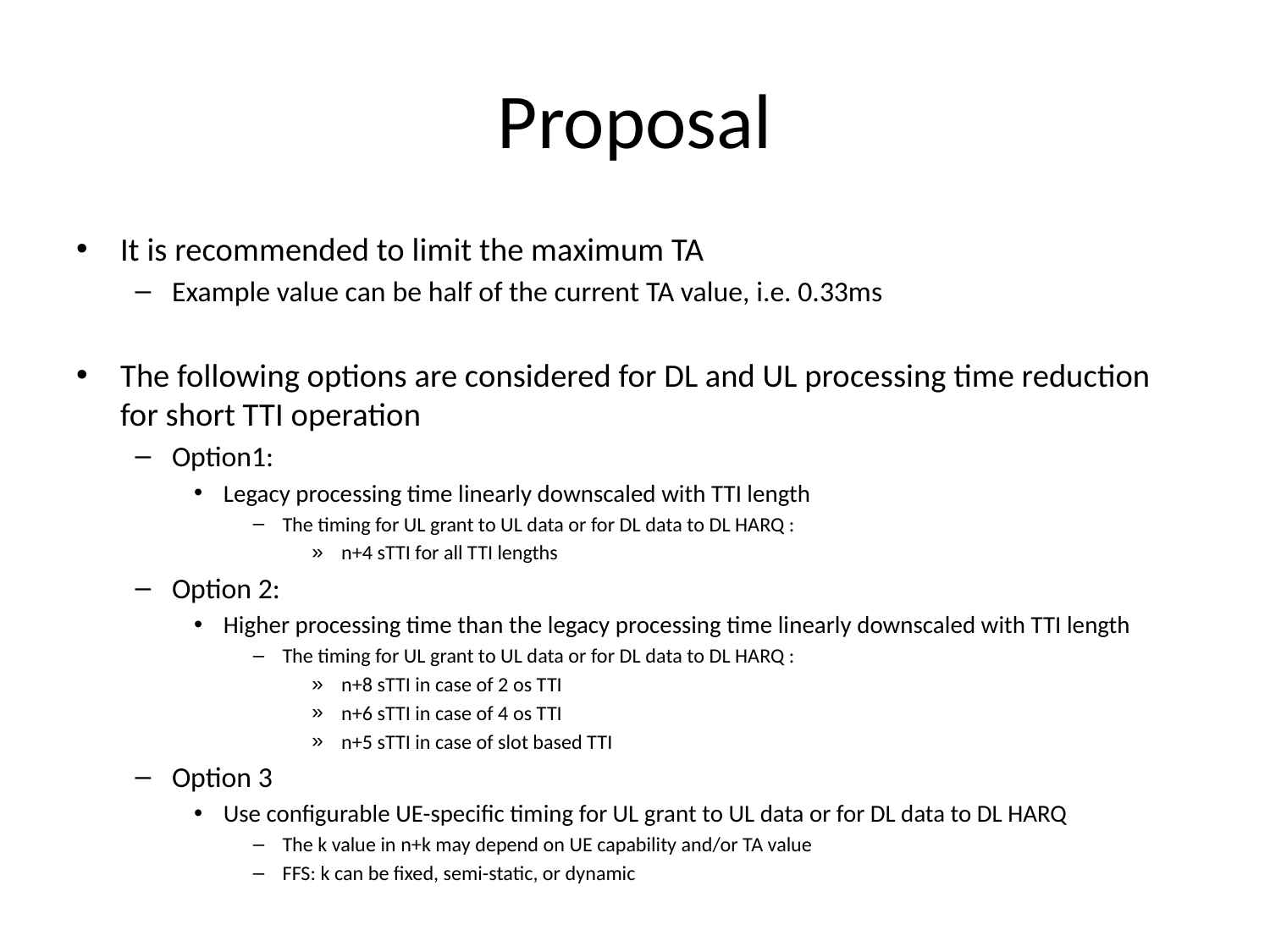

# Proposal
It is recommended to limit the maximum TA
Example value can be half of the current TA value, i.e. 0.33ms

The following options are considered for DL and UL processing time reduction for short TTI operation
Option1:
Legacy processing time linearly downscaled with TTI length
The timing for UL grant to UL data or for DL data to DL HARQ :
n+4 sTTI for all TTI lengths
Option 2:
Higher processing time than the legacy processing time linearly downscaled with TTI length
The timing for UL grant to UL data or for DL data to DL HARQ :
n+8 sTTI in case of 2 os TTI
n+6 sTTI in case of 4 os TTI
n+5 sTTI in case of slot based TTI
Option 3
Use configurable UE-specific timing for UL grant to UL data or for DL data to DL HARQ
The k value in n+k may depend on UE capability and/or TA value
FFS: k can be fixed, semi-static, or dynamic